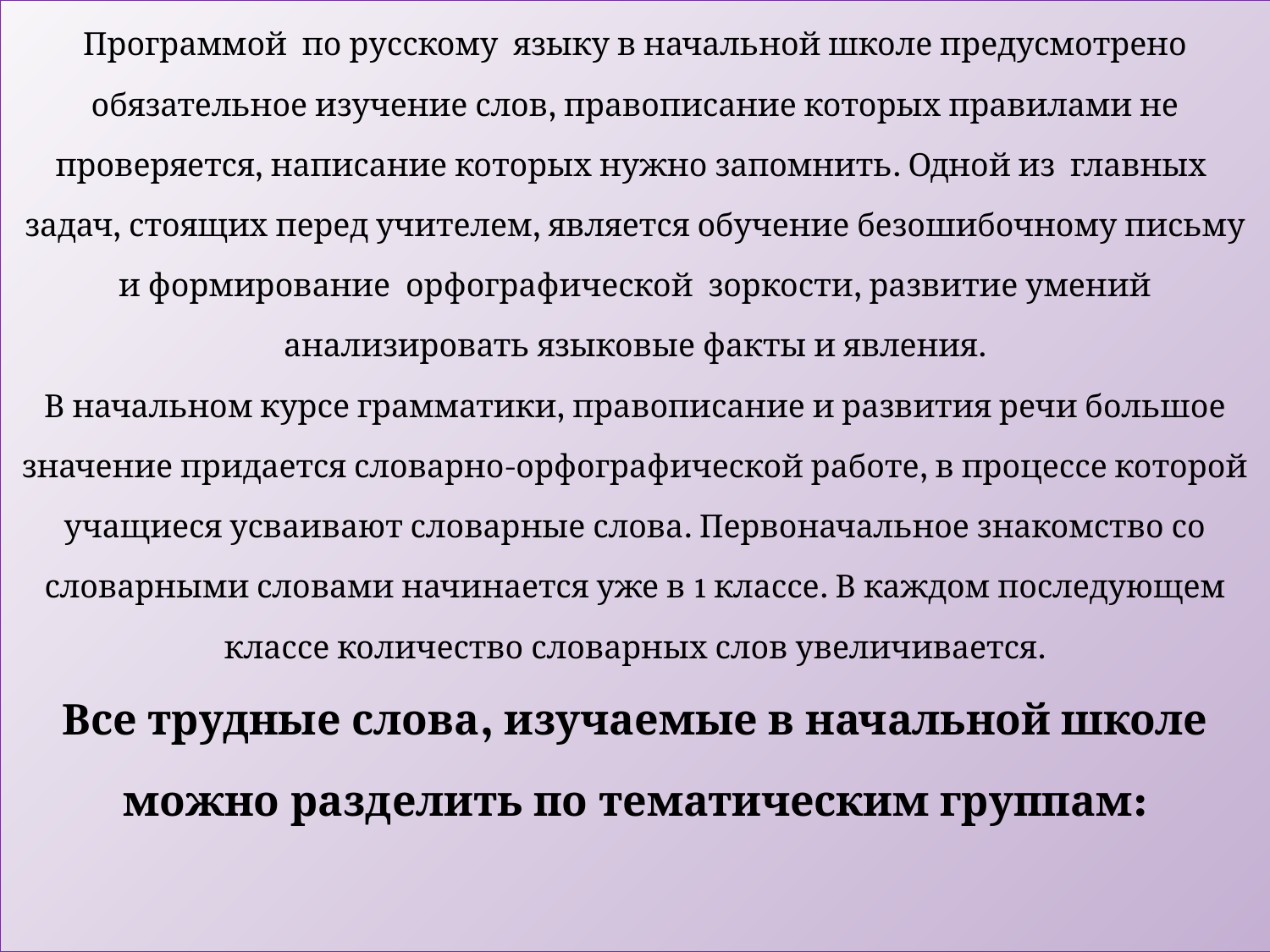

# Программой  по русскому  языку в начальной школе предусмотрено обязательное изучение слов, правописание которых правилами не проверяется, написание которых нужно запомнить. Одной из  главных  задач, стоящих перед учителем, является обучение безошибочному письму и формирование  орфографической  зоркости, развитие умений анализировать языковые факты и явления. В начальном курсе грамматики, правописание и развития речи большое значение придается словарно-орфографической работе, в процессе которой учащиеся усваивают словарные слова. Первоначальное знакомство со словарными словами начинается уже в 1 классе. В каждом последующем классе количество словарных слов увеличивается. Все трудные слова, изучаемые в начальной школе можно разделить по тематическим группам: